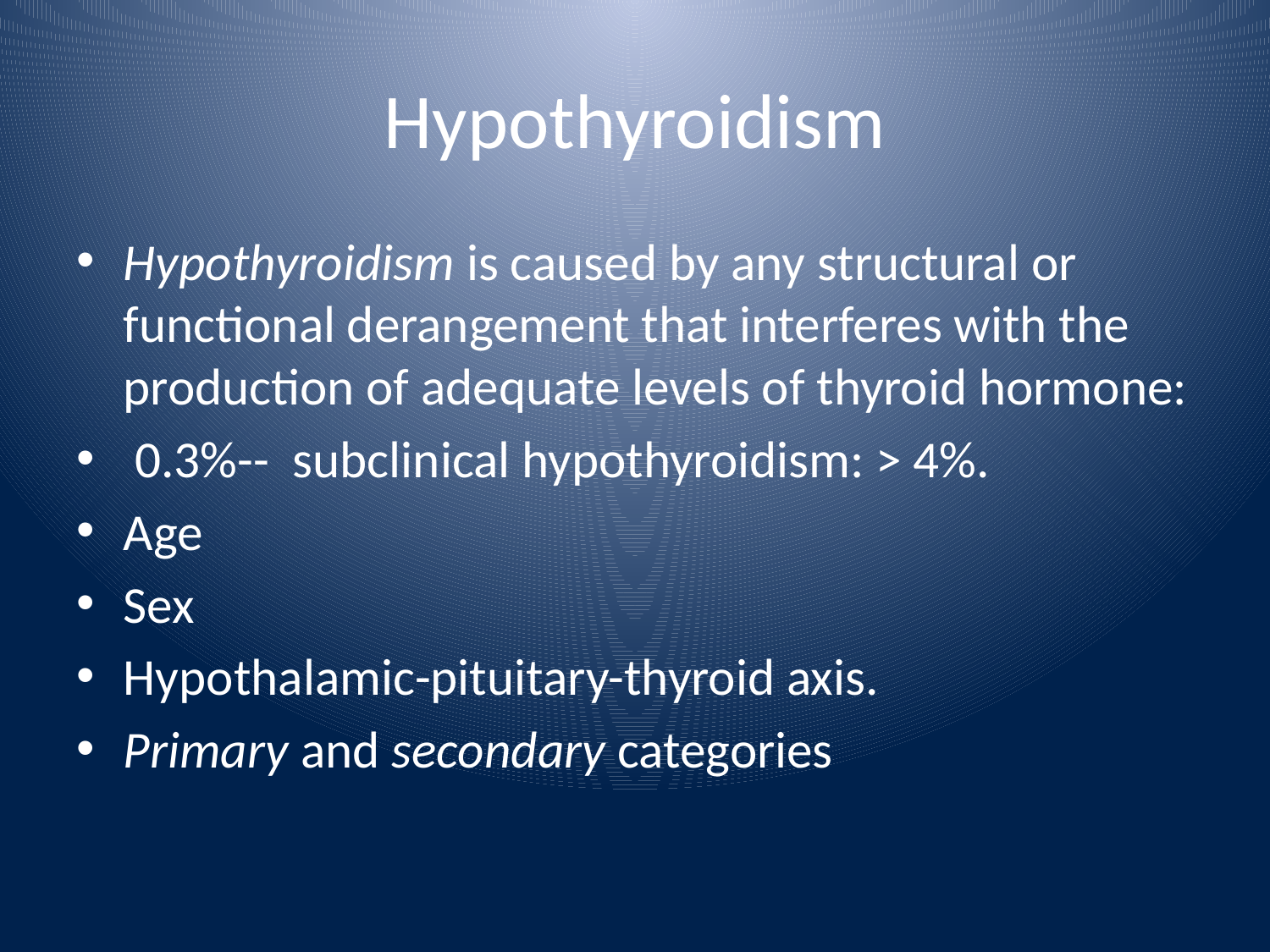

# Hypothyroidism
Hypothyroidism is caused by any structural or functional derangement that interferes with the production of adequate levels of thyroid hormone:
 0.3%--  subclinical hypothyroidism: > 4%.
Age
Sex
Hypothalamic-pituitary-thyroid axis.
Primary and secondary categories